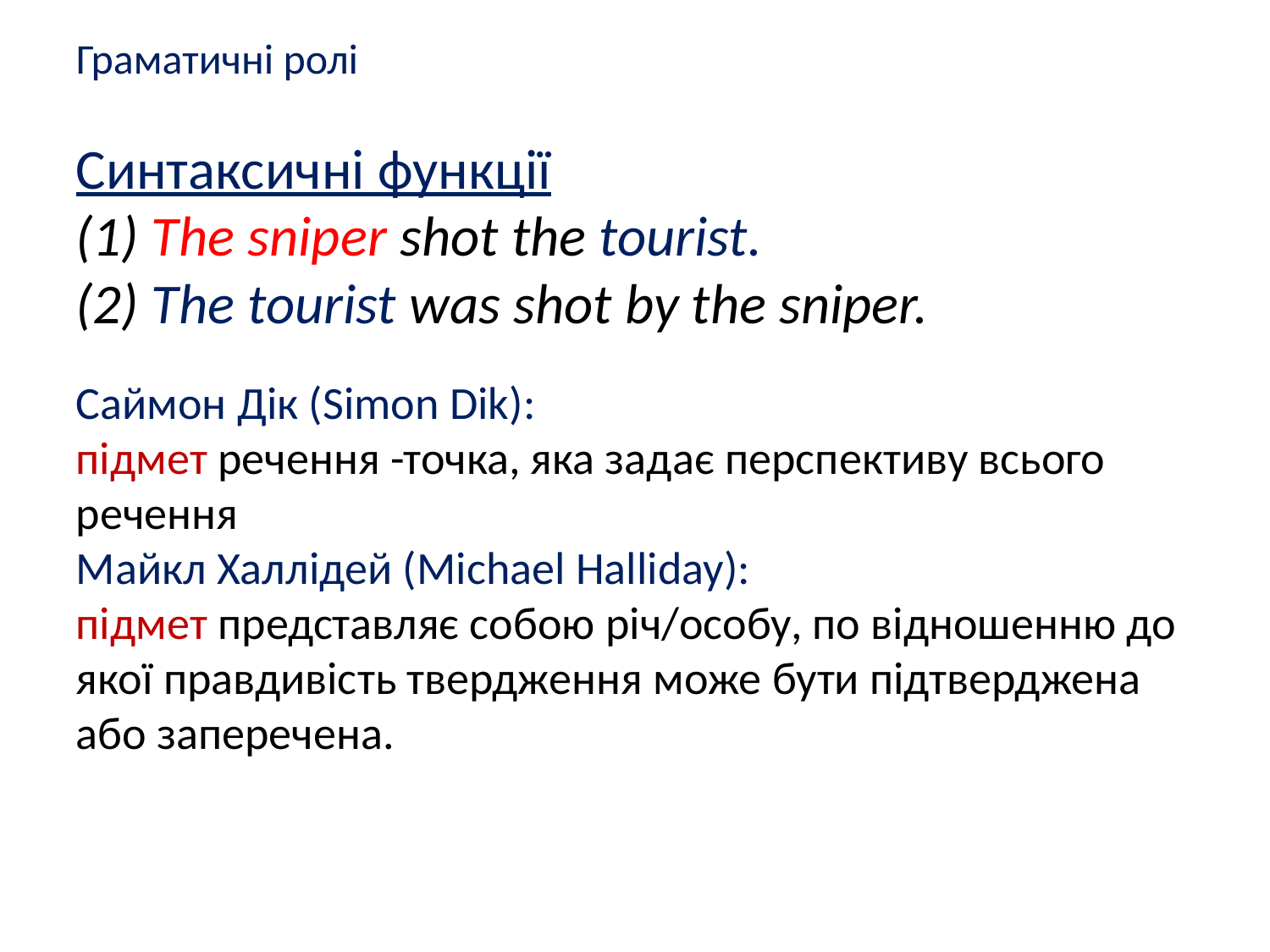

Граматичні ролі

Синтаксичні функції
(1) The sniper shot the tourist.
(2) The tourist was shot by the sniper.

Саймон Дік (Simon Dik):
підмет речення -точка, яка задає перспективу всього речення
Майкл Халлідей (Michael Halliday):
підмет представляє собою річ/особу, по відношенню до якої правдивість твердження може бути підтверджена або заперечена.